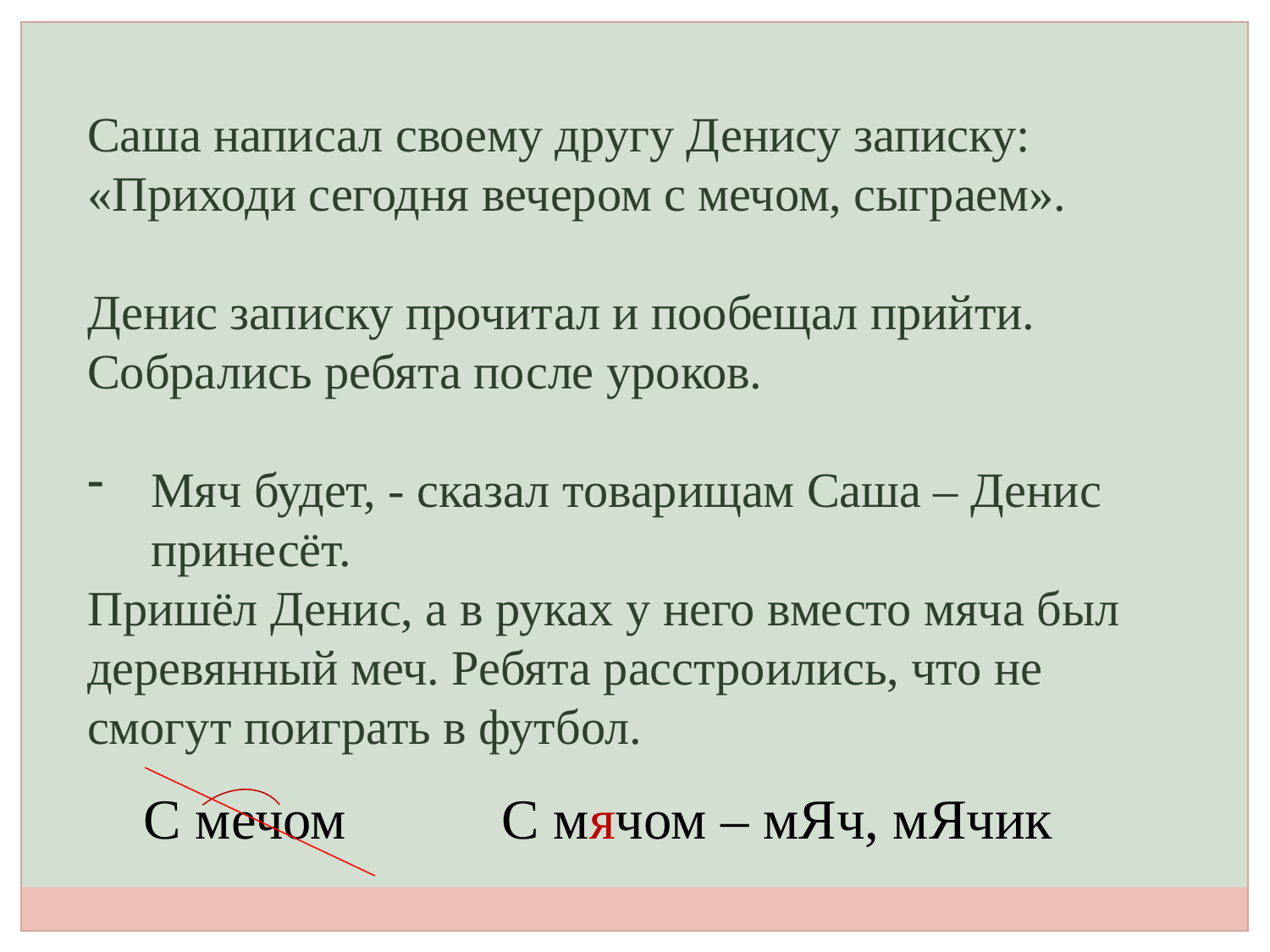

Саша написал своему другу Денису записку:
«Приходи сегодня вечером с мечом, сыграем».

Денис записку прочитал и пообещал прийти. Собрались ребята после уроков.

Мяч будет, - сказал товарищам Саша – Денис принесёт.
Пришёл Денис, а в руках у него вместо мяча был деревянный меч. Ребята расстроились, что не смогут поиграть в футбол.

С мячом – мЯч, мЯчик
С мечом